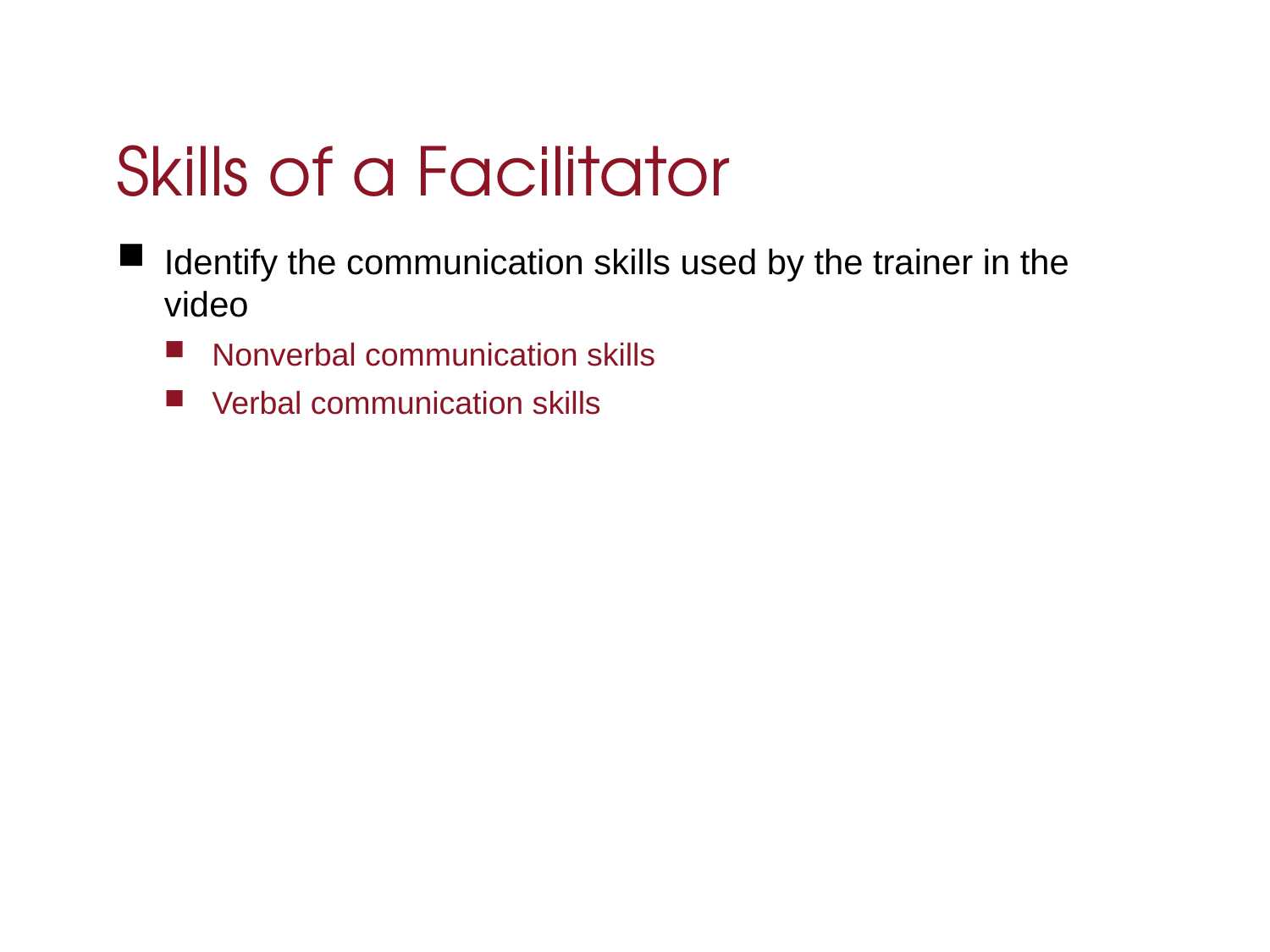

# Skills of a Facilitator
Identify the communication skills used by the trainer in the video
Nonverbal communication skills
Verbal communication skills